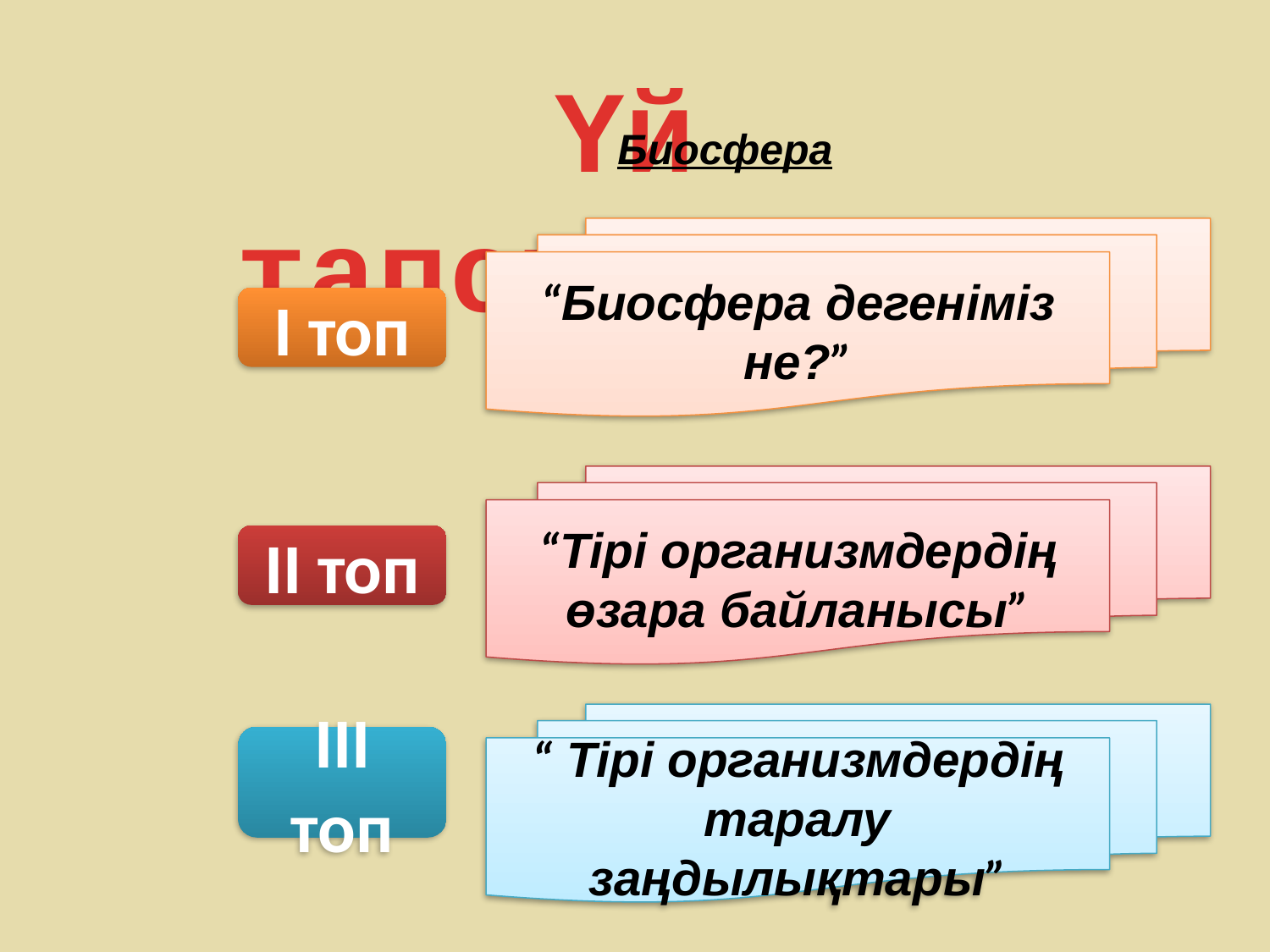

Үй тапсырмасы:
Биосфера
“Биосфера дегеніміз не?”
І топ
“Тірі организмдердің өзара байланысы”
ІІ топ
“ Тірі организмдердің таралу заңдылықтары”
ІІІ топ